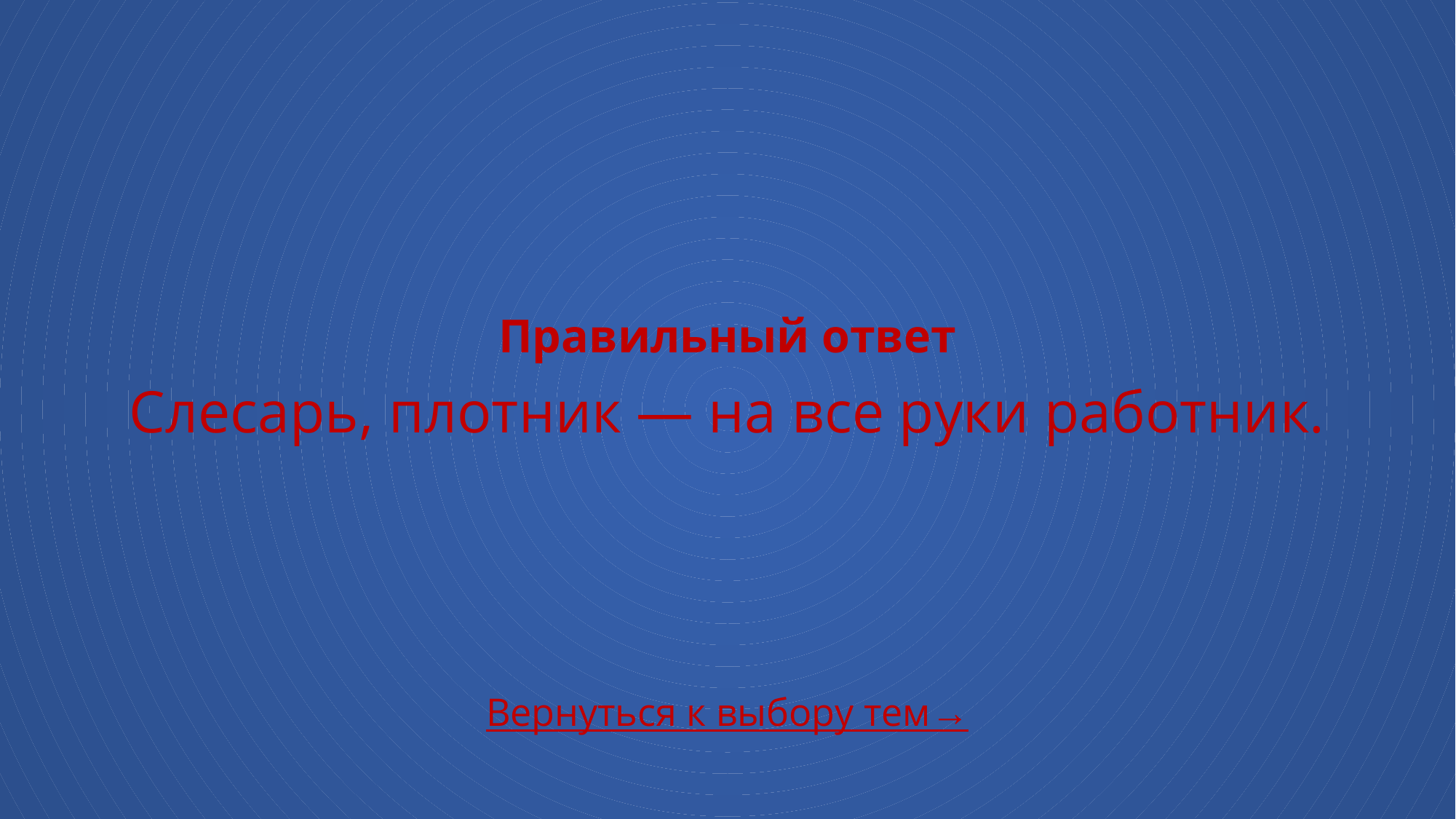

# Правильный ответ Слесарь, плотник — на все руки работник.
Вернуться к выбору тем→